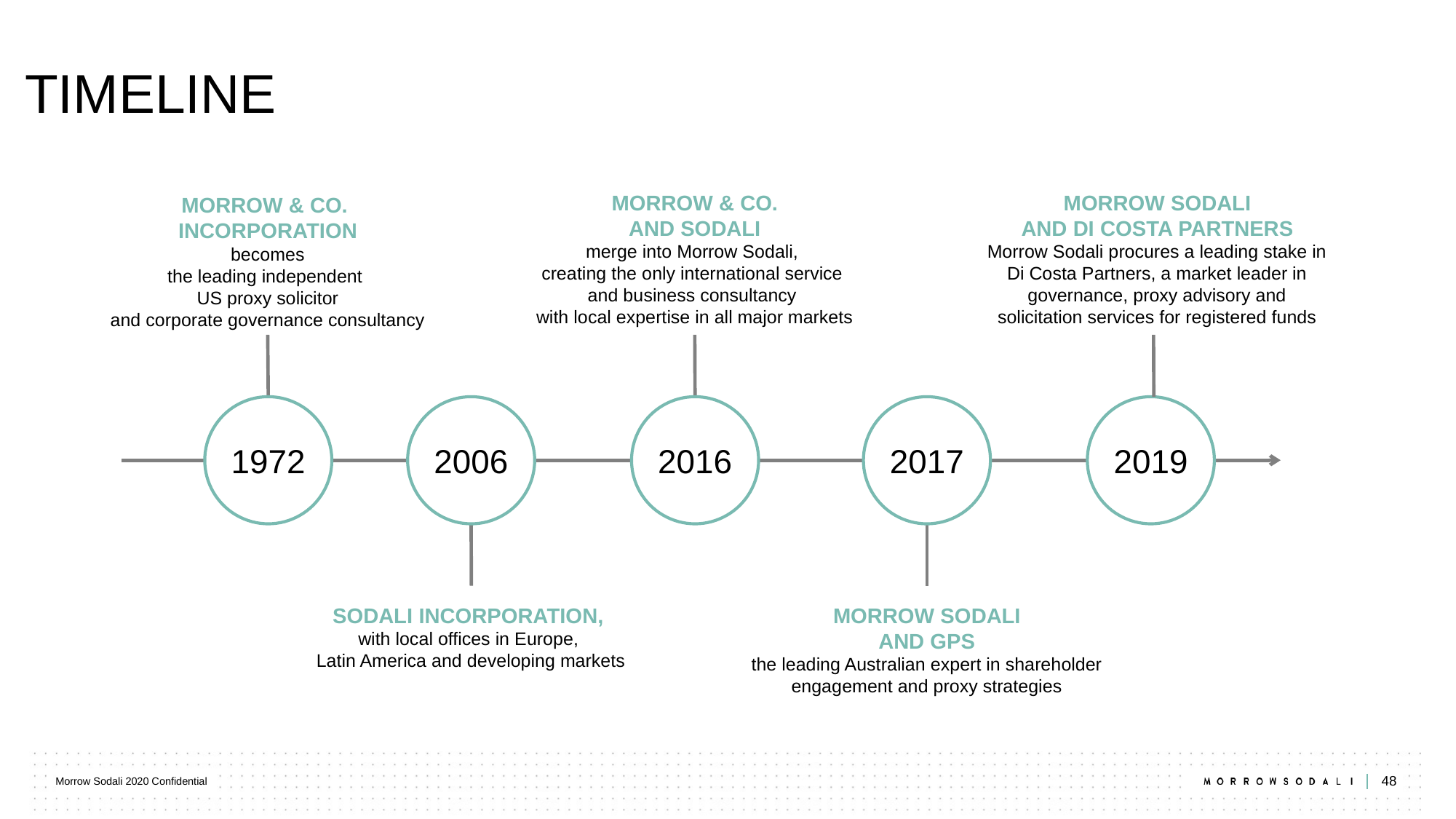

# TIMELINE
MORROW & CO.
AND SODALI
merge into Morrow Sodali,
creating the only international service
and business consultancy
with local expertise in all major markets
MORROW & CO.
INCORPORATION
becomes
the leading independent
US proxy solicitor
and corporate governance consultancy
1972
2006
2016
2017
SODALI INCORPORATION,
with local offices in Europe,
Latin America and developing markets
MORROW SODALI
AND GPS
the leading Australian expert in shareholder engagement and proxy strategies
MORROW SODALI
AND DI COSTA PARTNERS
Morrow Sodali procures a leading stake in Di Costa Partners, a market leader in governance, proxy advisory and solicitation services for registered funds
2019